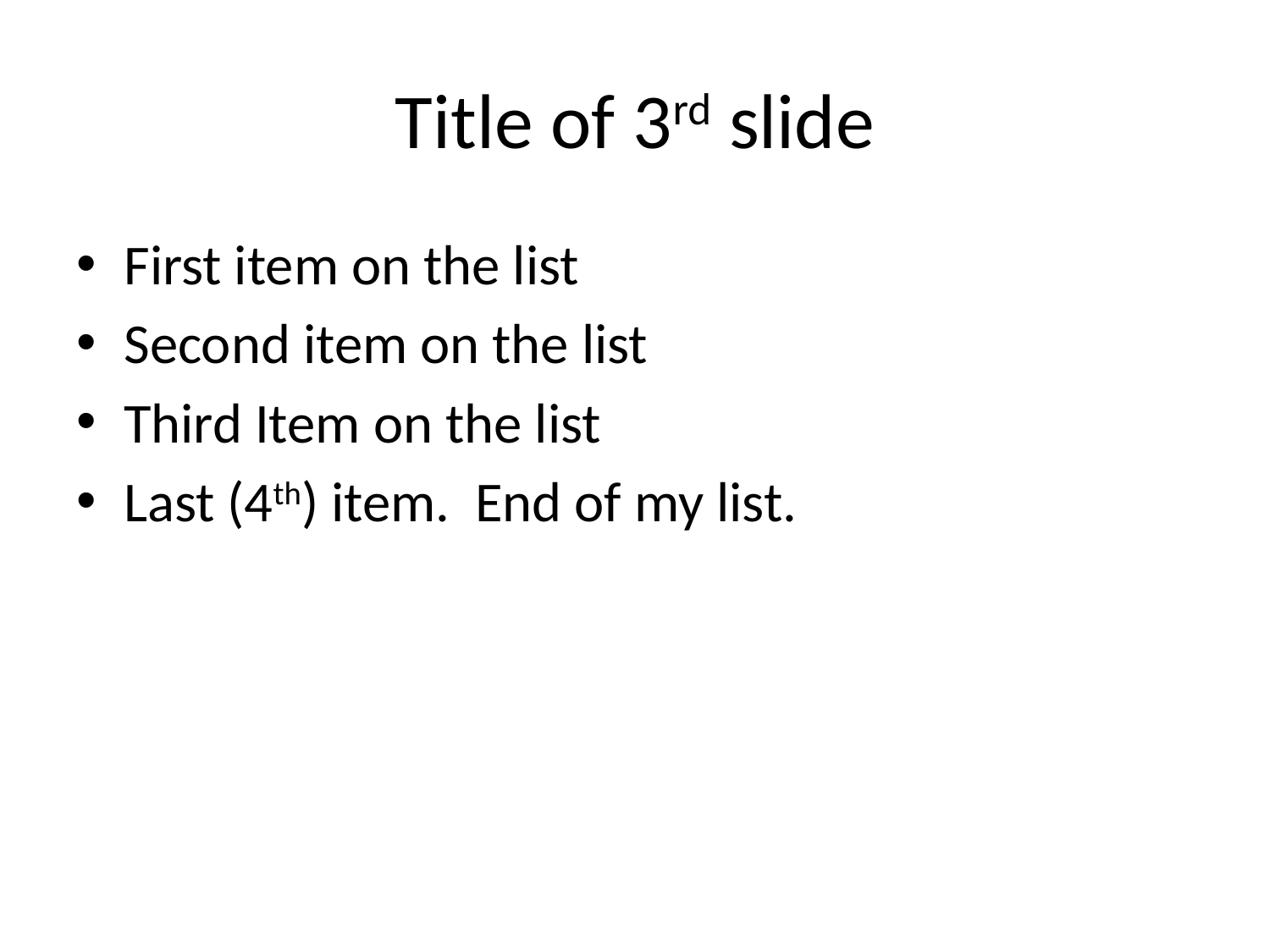

# Title of 3rd slide
First item on the list
Second item on the list
Third Item on the list
Last (4th) item.  End of my list.